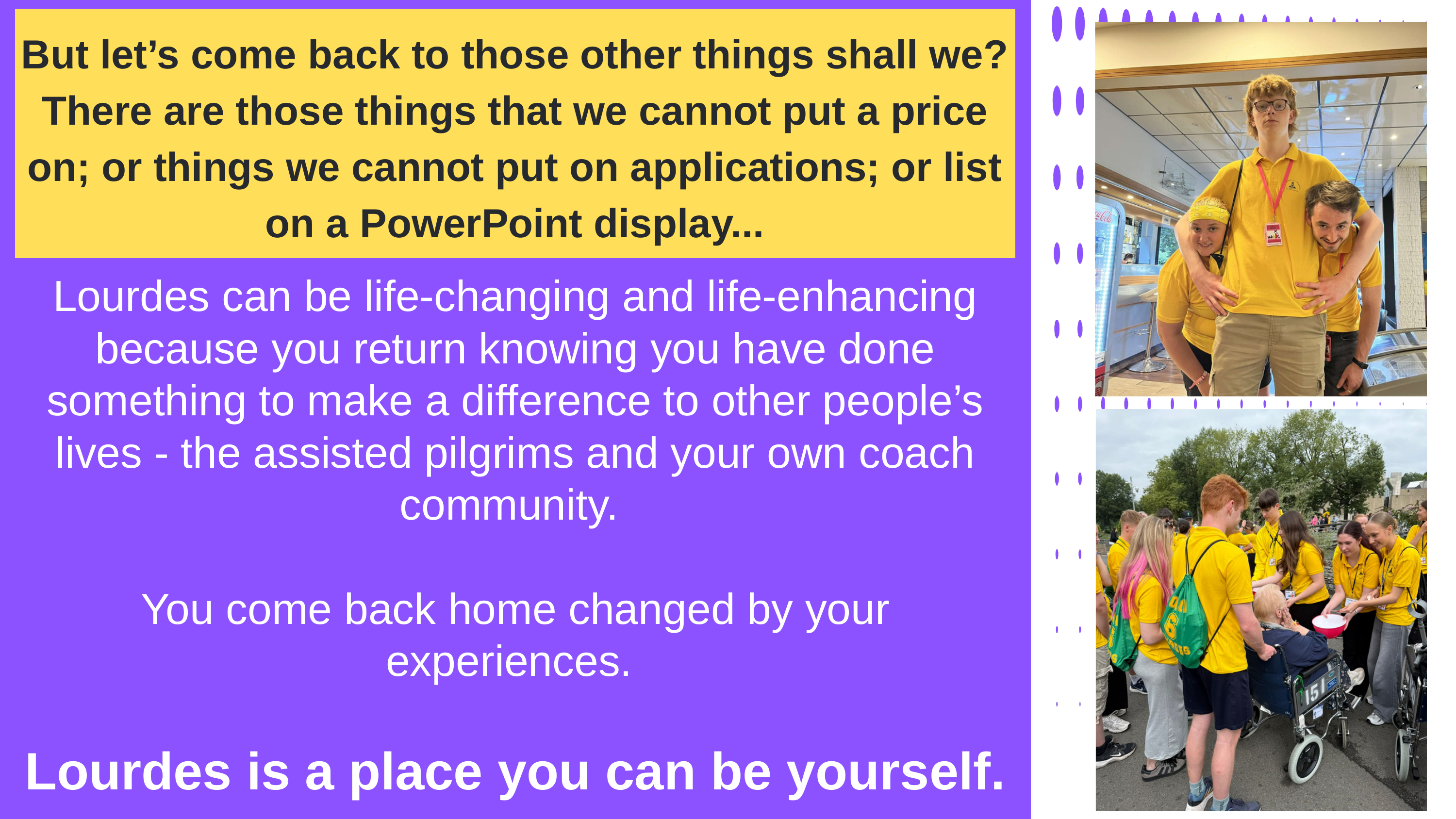

But let’s come back to those other things shall we? There are those things that we cannot put a price on; or things we cannot put on applications; or list on a PowerPoint display...

Lourdes can be life-changing and life-enhancing because you return knowing you have done something to make a difference to other people’s lives - the assisted pilgrims and your own coach community.

You come back home changed by your experiences.

Lourdes is a place you can be yourself.